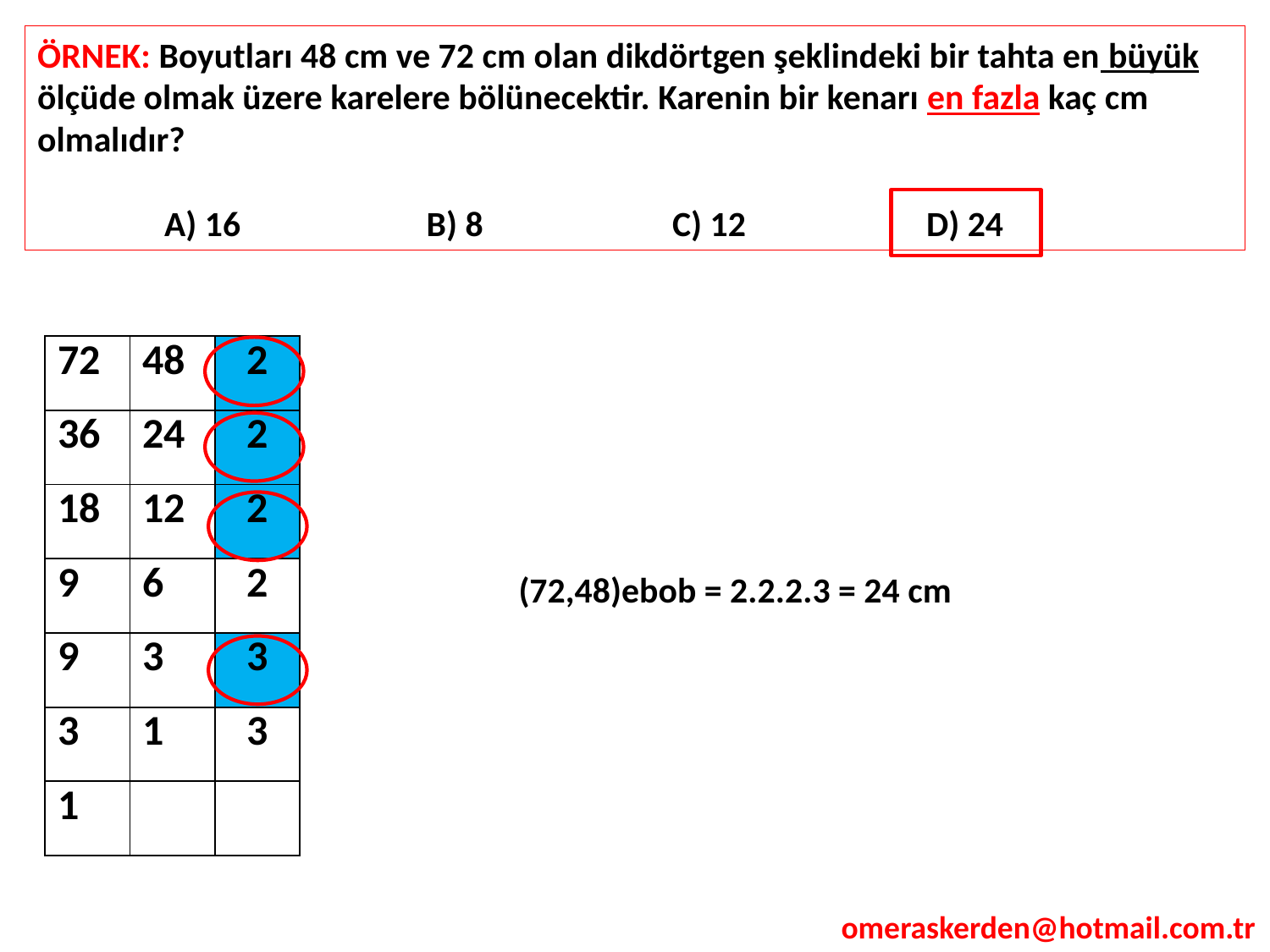

ÖRNEK: Boyutları 48 cm ve 72 cm olan dikdörtgen şeklindeki bir tahta en büyük ölçüde olmak üzere karelere bölünecektir. Karenin bir kenarı en fazla kaç cm olmalıdır?

	A) 16    		 B) 8    		C) 12  		D) 24

| 72 | 48 | 2 |
| --- | --- | --- |
| 36 | 24 | 2 |
| 18 | 12 | 2 |
| 9 | 6 | 2 |
| 9 | 3 | 3 |
| 3 | 1 | 3 |
| 1 |  |  |

(72,48)ebob = 2.2.2.3 = 24 cm

omeraskerden@hotmail.com.tr